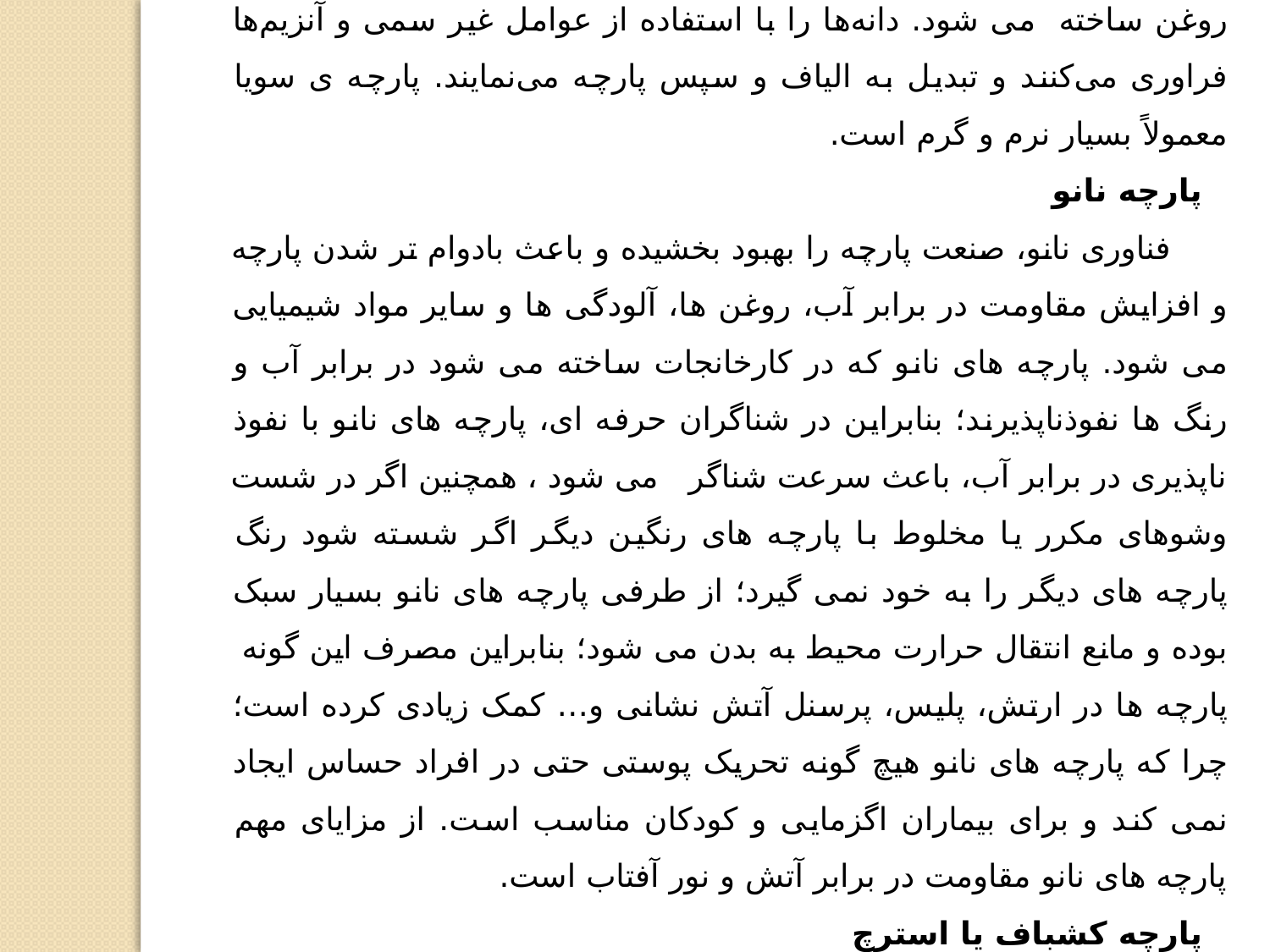

پارچه سویا
   الیاف سویا از محصولات باقی مانده از دانه‌های سویا پس از استخراج روغن ساخته  می شود. دانه‌ها را با استفاده از عوامل غیر سمی و آنزیم‌ها فراوری می‌کنند و تبدیل به الیاف و سپس پارچه می‌نمایند. پارچه ی سویا معمولاً بسیار نرم و گرم است.
پارچه نانو
   فناوری نانو، صنعت پارچه را بهبود بخشیده و باعث بادوام تر شدن پارچه و افزایش مقاومت در برابر آب، روغن ها، آلودگی ها و سایر مواد شیمیایی می شود. پارچه های نانو که در کارخانجات ساخته می شود در برابر آب و رنگ ها نفوذناپذیرند؛ بنابراین در شناگران حرفه ای، پارچه های نانو با نفوذ ناپذیری در برابر آب، باعث سرعت شناگر   می شود ، همچنین اگر در شست وشوهای مکرر یا مخلوط با پارچه های رنگین دیگر اگر شسته شود رنگ پارچه های دیگر را به خود نمی گیرد؛ از طرفی پارچه های نانو بسیار سبک بوده و مانع انتقال حرارت محیط به بدن می شود؛ بنابراین مصرف این گونه  پارچه ها در ارتش، پلیس، پرسنل آتش نشانی و… کمک زیادی کرده است؛ چرا که پارچه های نانو هیچ گونه تحریک پوستی حتی در افراد حساس ایجاد نمی کند و برای بیماران اگزمایی و کودکان مناسب است. از مزایای مهم پارچه های نانو مقاومت در برابر آتش و نور آفتاب است.
پارچه کشباف یا استرچ
   نوعی پارچه با بافتهای حلقوی از راست به چپ است که خاصیت ارتجاعی دارد.